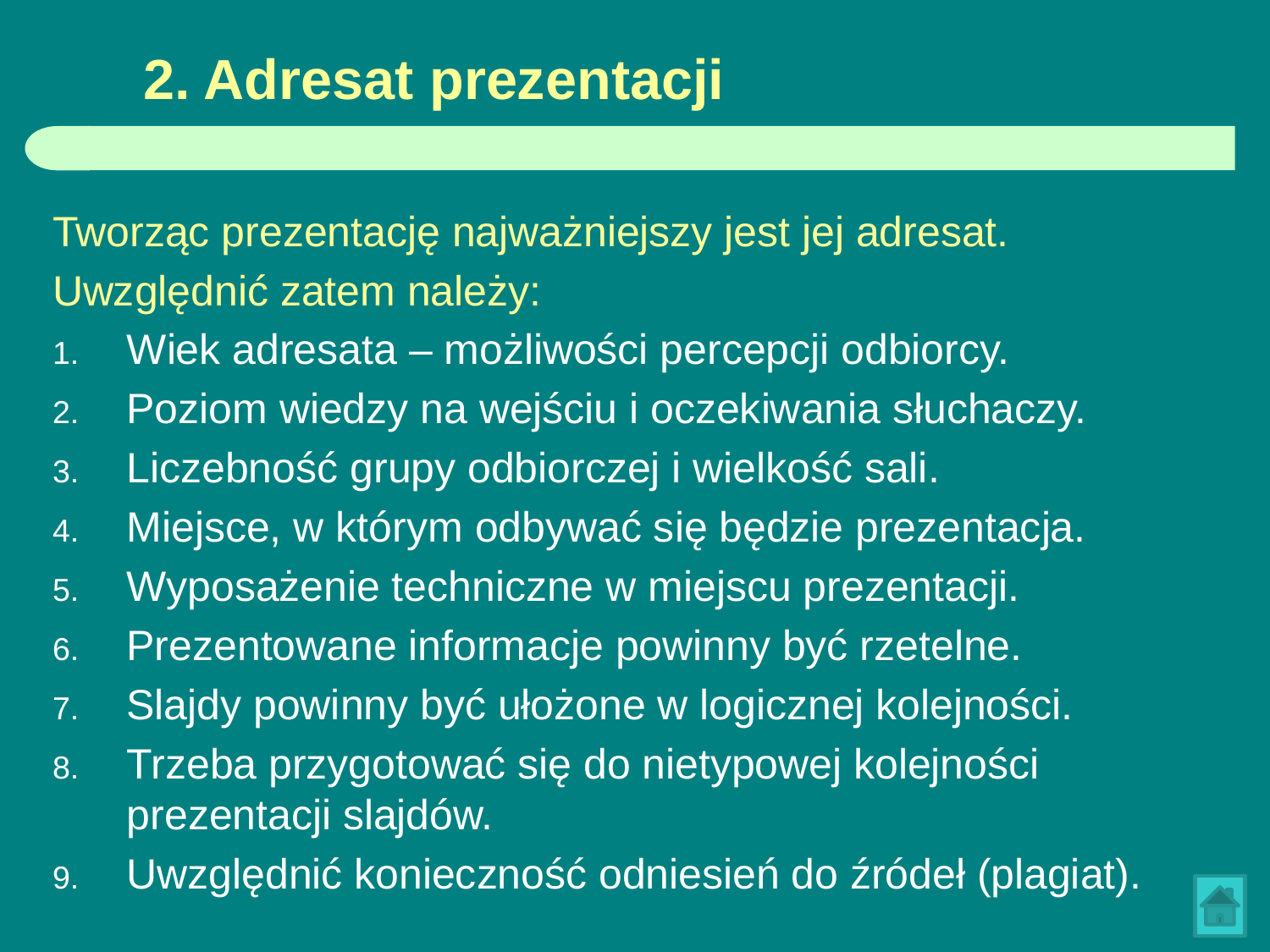

# 2. Adresat prezentacji
Tworząc prezentację najważniejszy jest jej adresat.
Uwzględnić zatem należy:
Wiek adresata – możliwości percepcji odbiorcy.
Poziom wiedzy na wejściu i oczekiwania słuchaczy.
Liczebność grupy odbiorczej i wielkość sali.
Miejsce, w którym odbywać się będzie prezentacja.
Wyposażenie techniczne w miejscu prezentacji.
Prezentowane informacje powinny być rzetelne.
Slajdy powinny być ułożone w logicznej kolejności.
Trzeba przygotować się do nietypowej kolejności prezentacji slajdów.
Uwzględnić konieczność odniesień do źródeł (plagiat).